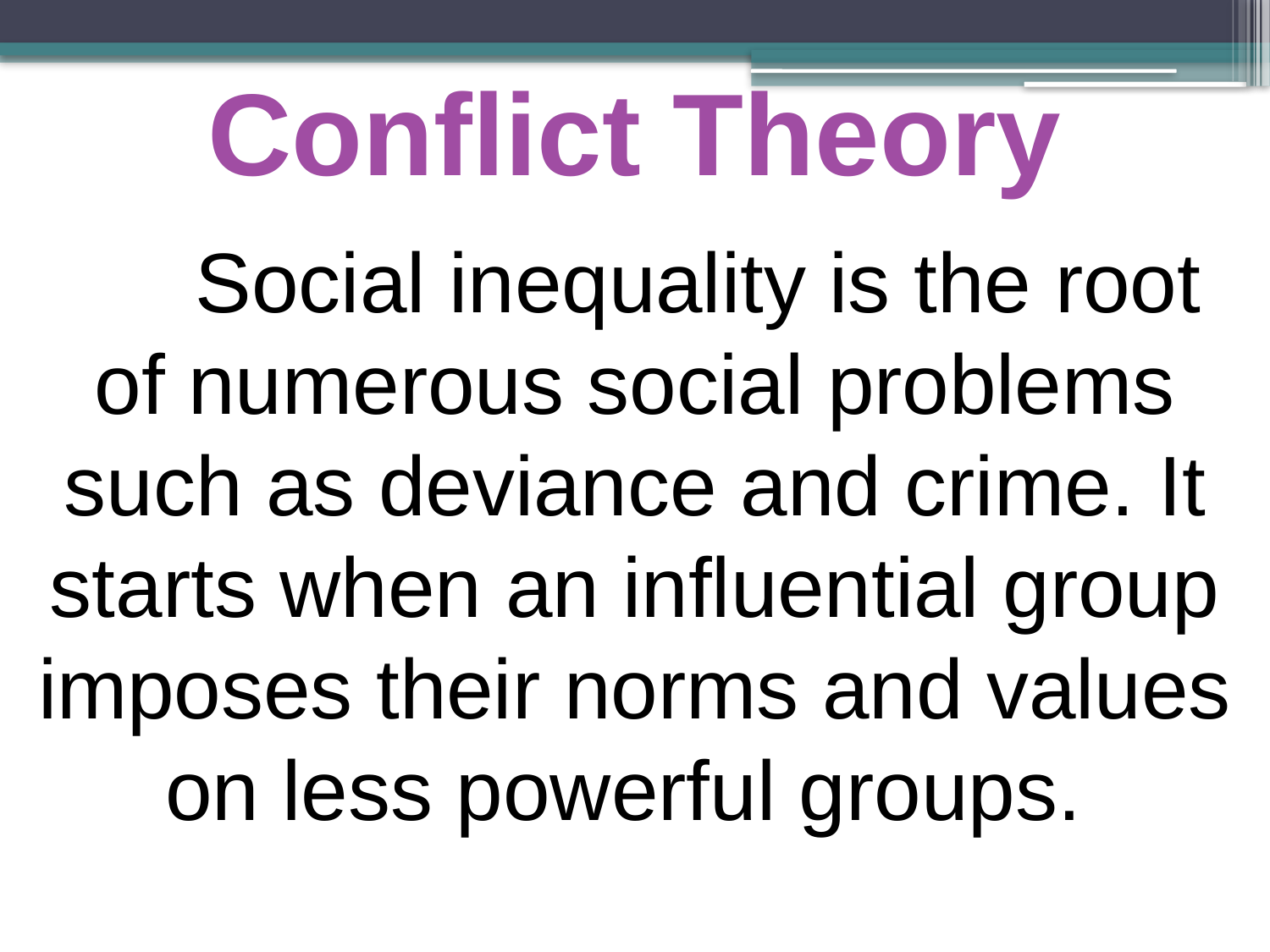

Conflict Theory
	Social inequality is the root of numerous social problems such as deviance and crime. It starts when an influential group imposes their norms and values on less powerful groups.